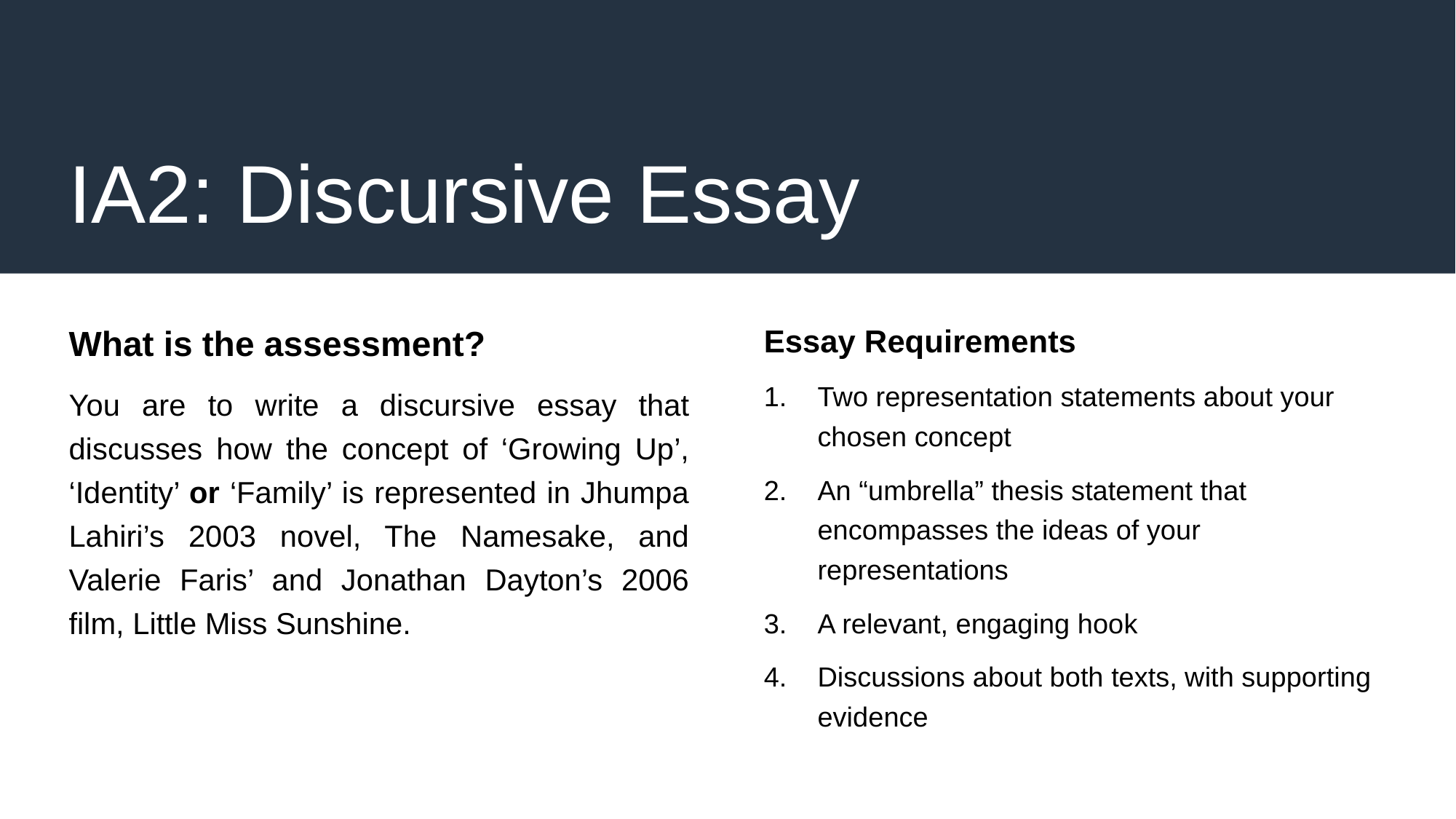

# IA2: Discursive Essay
What is the assessment?
You are to write a discursive essay that discusses how the concept of ‘Growing Up’, ‘Identity’ or ‘Family’ is represented in Jhumpa Lahiri’s 2003 novel, The Namesake, and Valerie Faris’ and Jonathan Dayton’s 2006 film, Little Miss Sunshine.
Essay Requirements
Two representation statements about your chosen concept
An “umbrella” thesis statement that encompasses the ideas of your representations
A relevant, engaging hook
Discussions about both texts, with supporting evidence